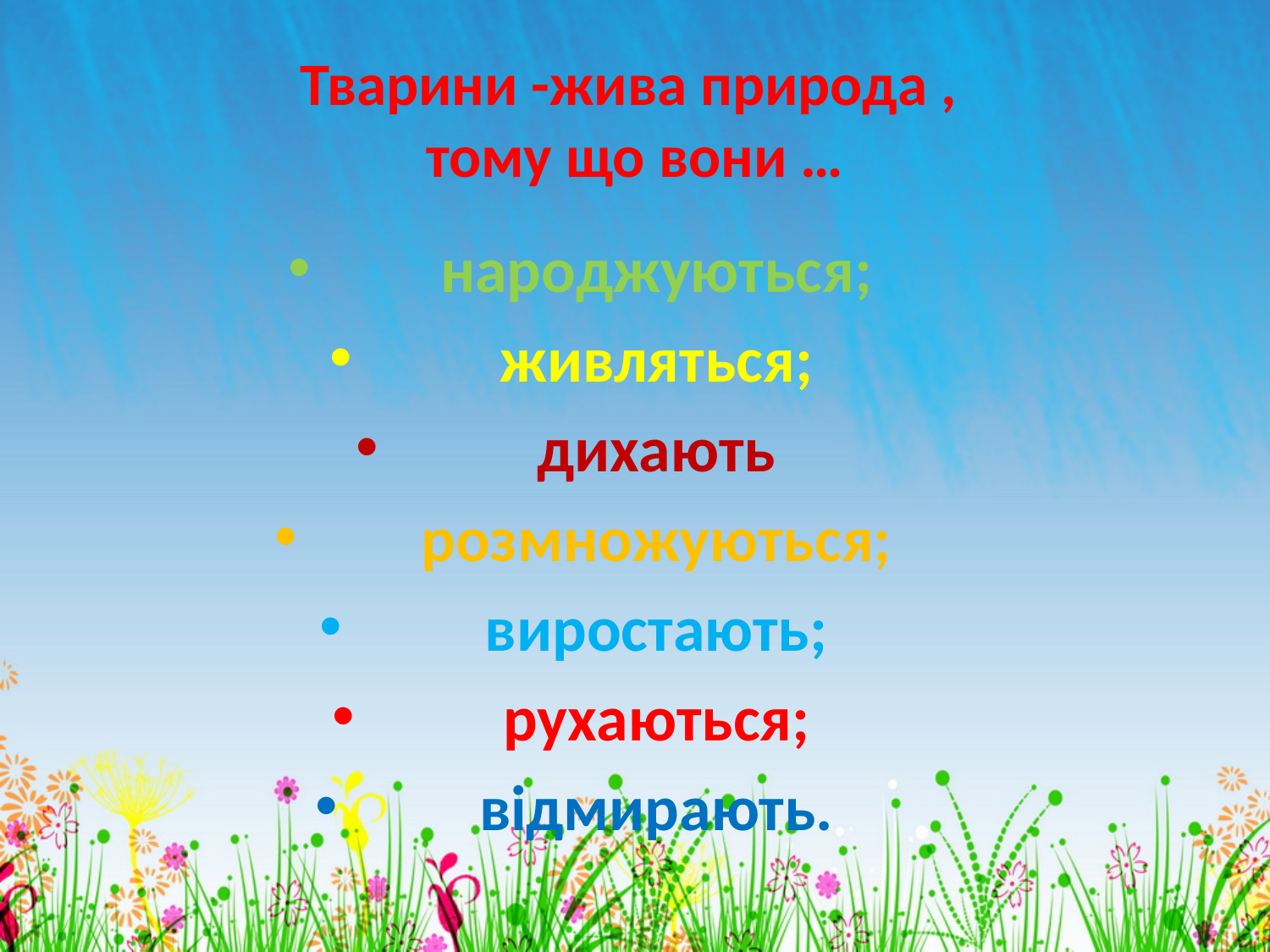

# Тварини -жива природа , тому що вони …
народжуються;
живляться;
дихають
розмножуються;
виростають;
рухаються;
відмирають.